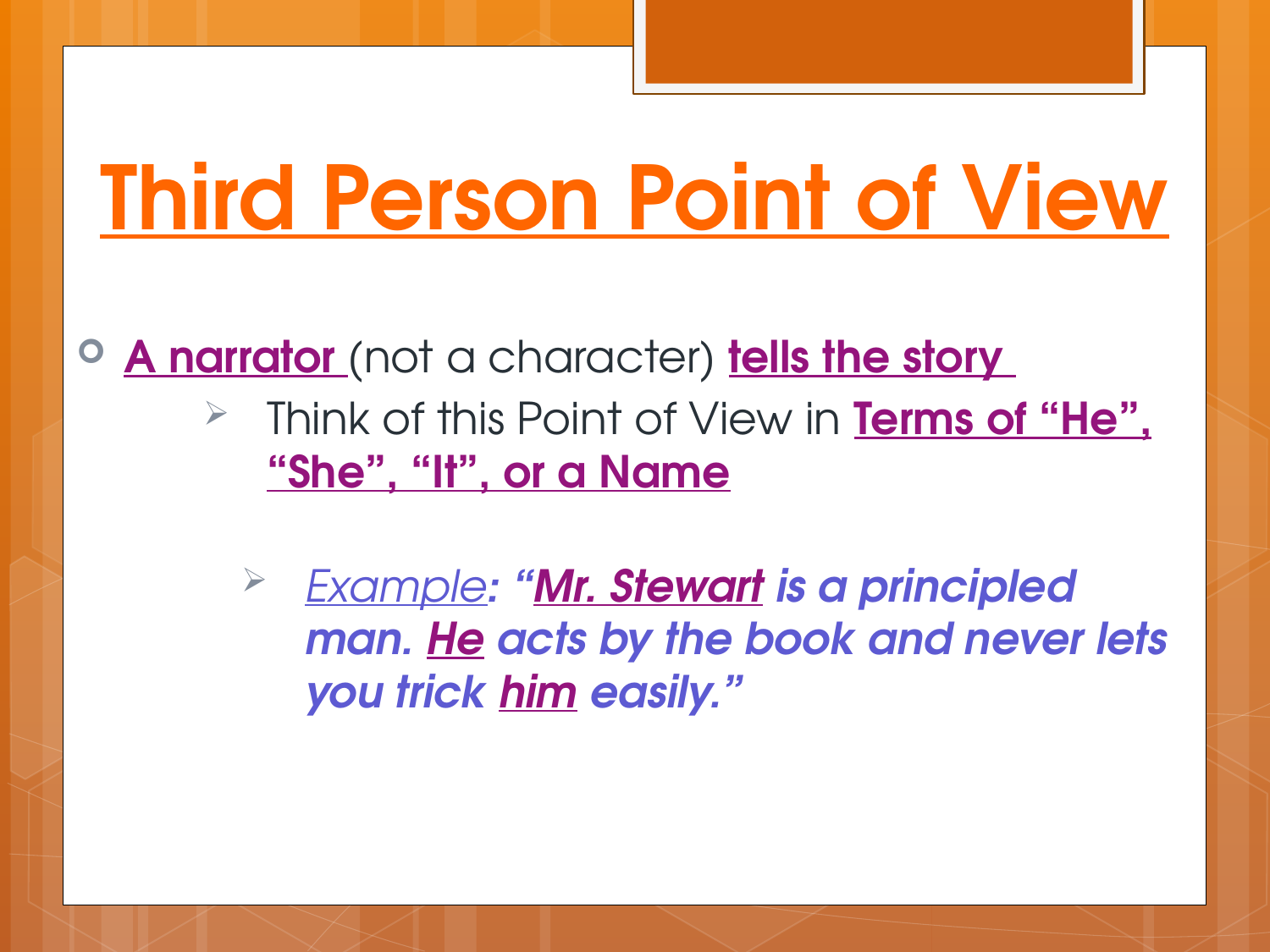

# Third Person Point of View
A narrator (not a character) tells the story
Think of this Point of View in Terms of “He”, “She”, “It”, or a Name
Example: “Mr. Stewart is a principled man. He acts by the book and never lets you trick him easily.”